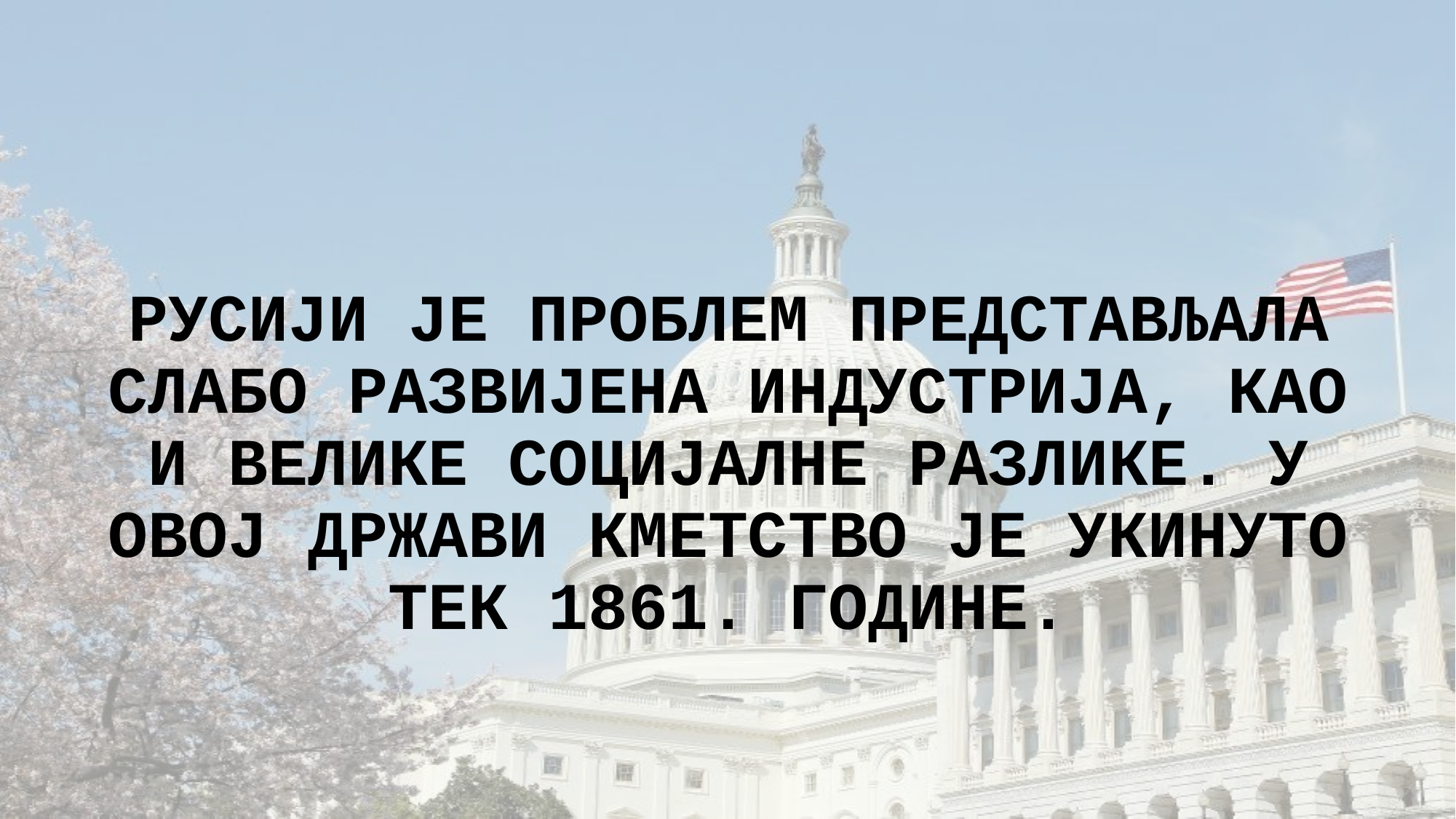

# РУСИЈИ ЈЕ ПРОБЛЕМ ПРЕДСТАВЉАЛА СЛАБО РАЗВИЈЕНА ИНДУСТРИЈА, КАО И ВЕЛИКЕ СОЦИЈАЛНЕ РАЗЛИКЕ. У ОВОЈ ДРЖАВИ КМЕТСТВО ЈЕ УКИНУТО ТЕК 1861. ГОДИНЕ.